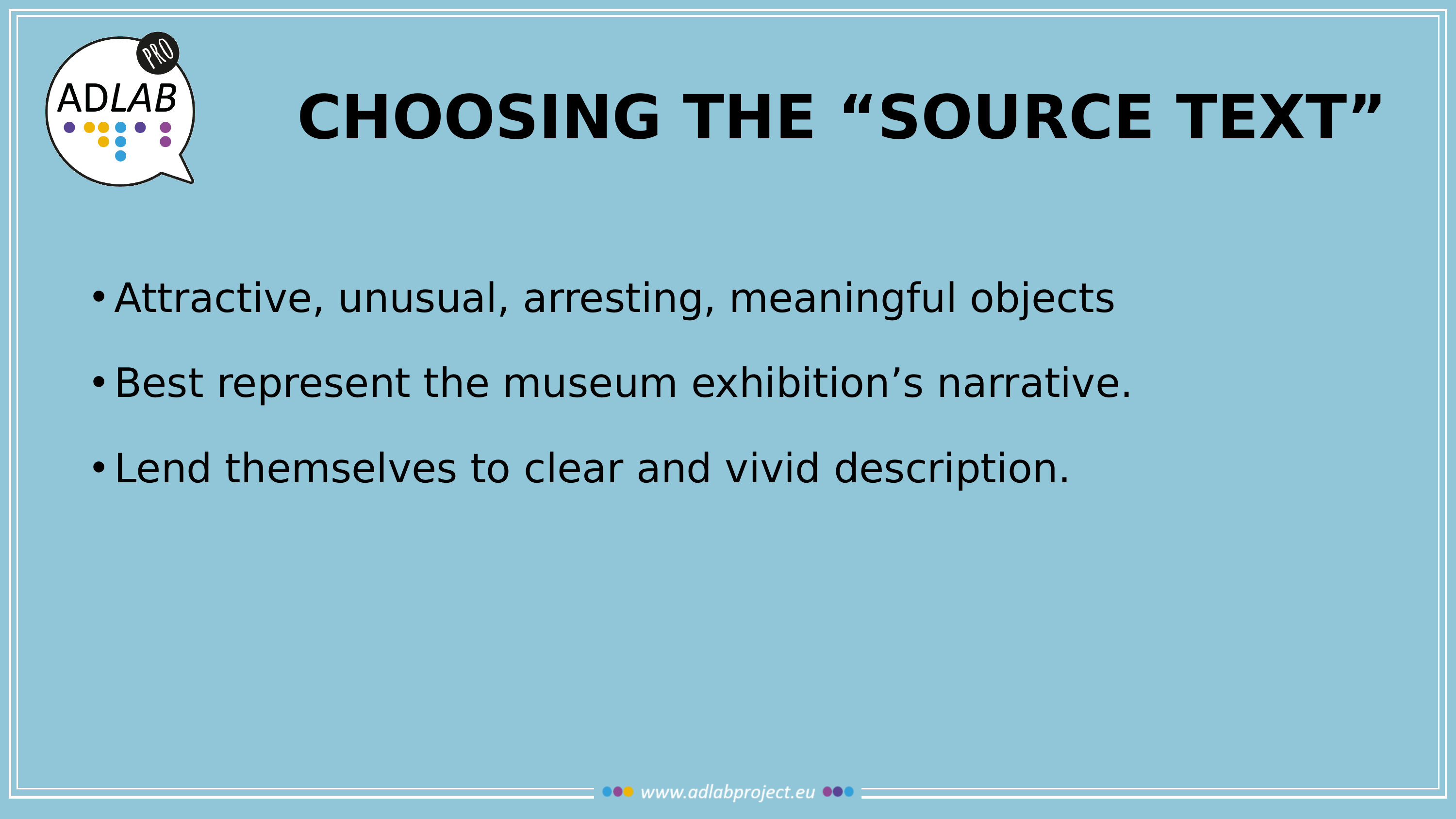

# choosing the “source text”
Attractive, unusual, arresting, meaningful objects
Best represent the museum exhibition’s narrative.
Lend themselves to clear and vivid description.